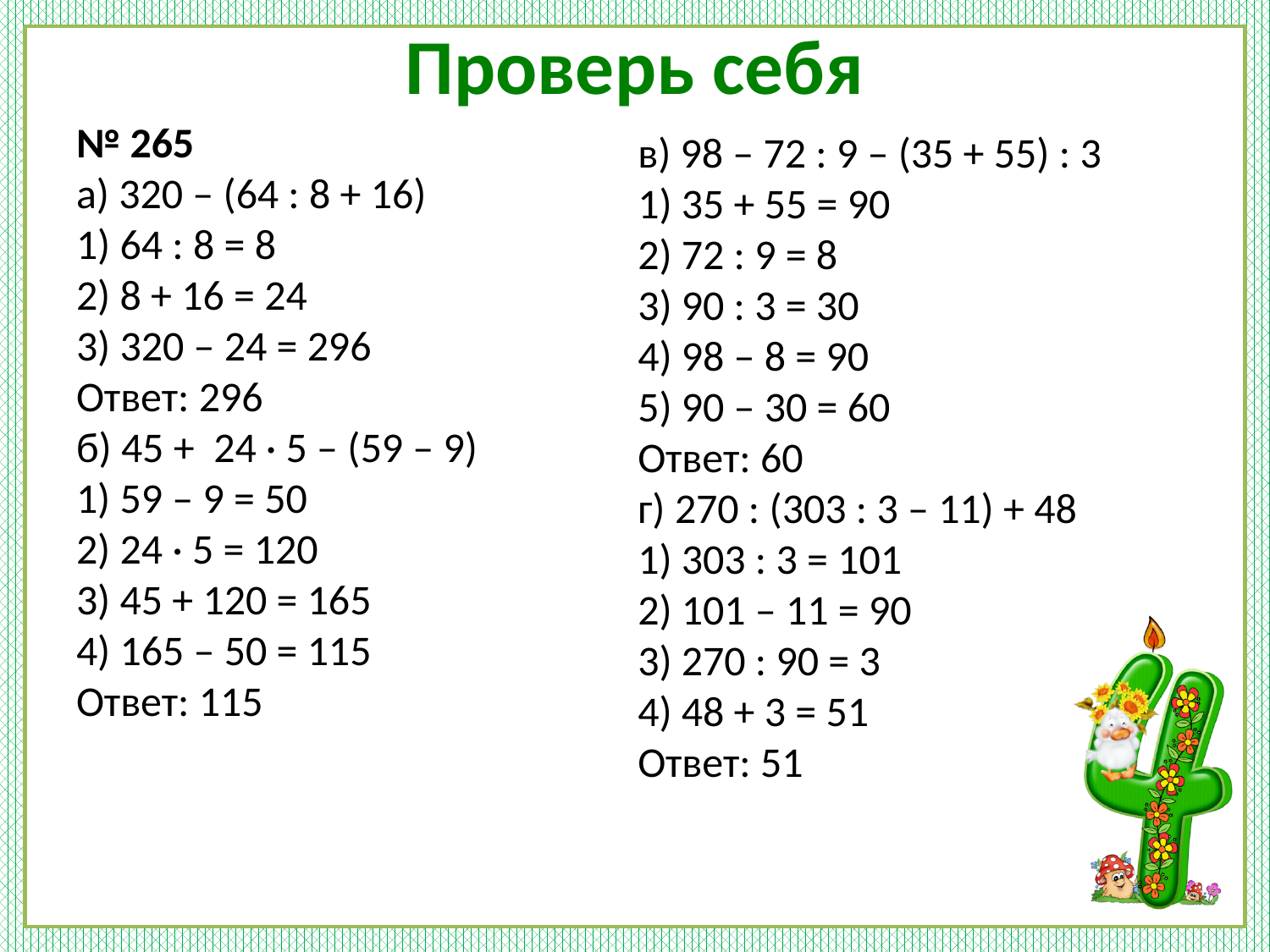

# Проверь себя
№ 265
а) 320 – (64 : 8 + 16)
1) 64 : 8 = 8
2) 8 + 16 = 24
3) 320 – 24 = 296
Ответ: 296
б) 45 +  24 · 5 – (59 – 9)
1) 59 – 9 = 50
2) 24 · 5 = 120
3) 45 + 120 = 165
4) 165 – 50 = 115
Ответ: 115

в) 98 – 72 : 9 – (35 + 55) : 3
1) 35 + 55 = 90
2) 72 : 9 = 8
3) 90 : 3 = 30
4) 98 – 8 = 90
5) 90 – 30 = 60
Ответ: 60
г) 270 : (303 : 3 – 11) + 48
1) 303 : 3 = 101
2) 101 – 11 = 90
3) 270 : 90 = 3
4) 48 + 3 = 51
Ответ: 51